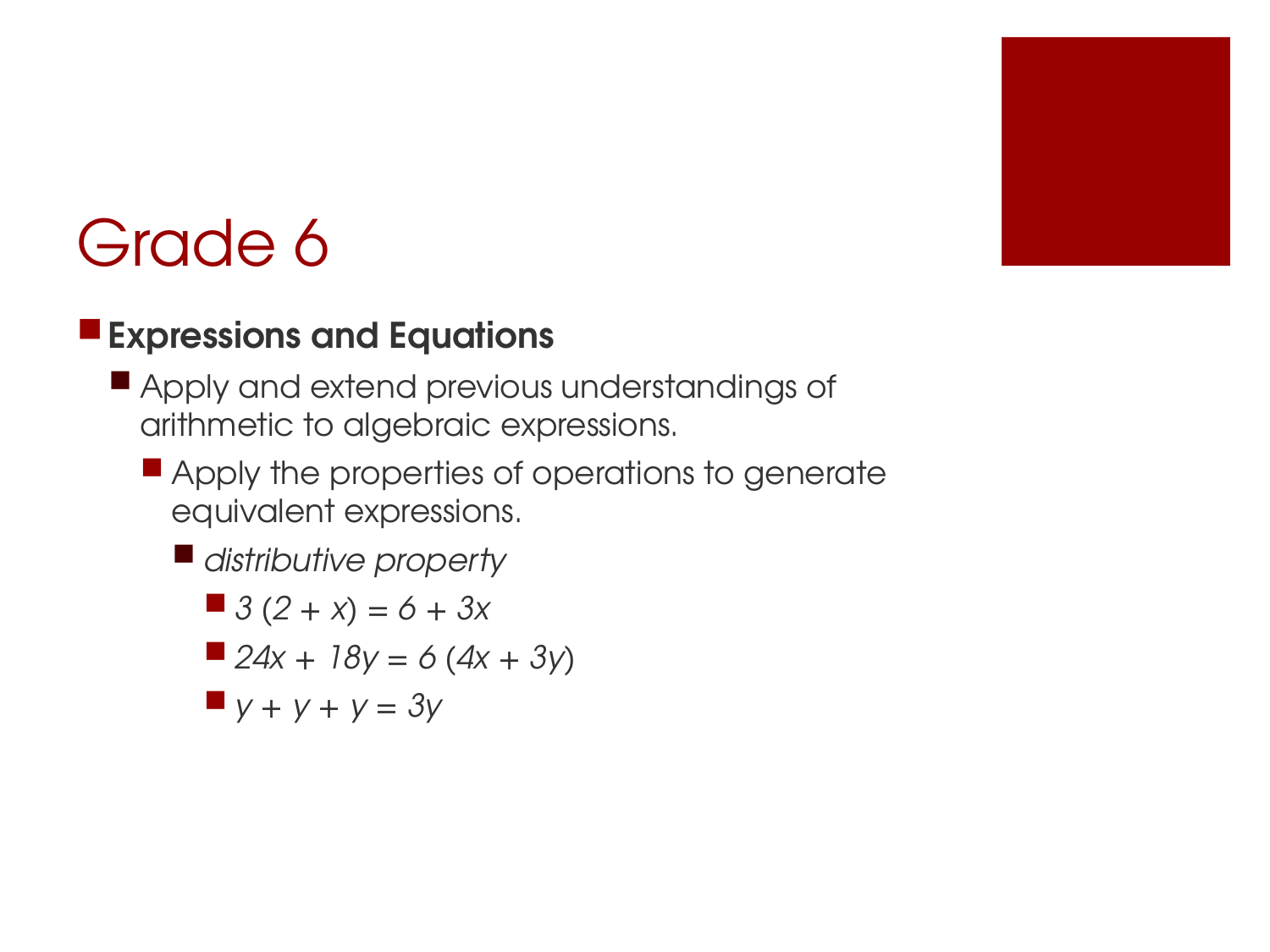

# Grade 6
Expressions and Equations
Apply and extend previous understandings of arithmetic to algebraic expressions.
Apply the properties of operations to generate equivalent expressions.
distributive property
3 (2 + x) = 6 + 3x
24x + 18y = 6 (4x + 3y)
y + y + y = 3y